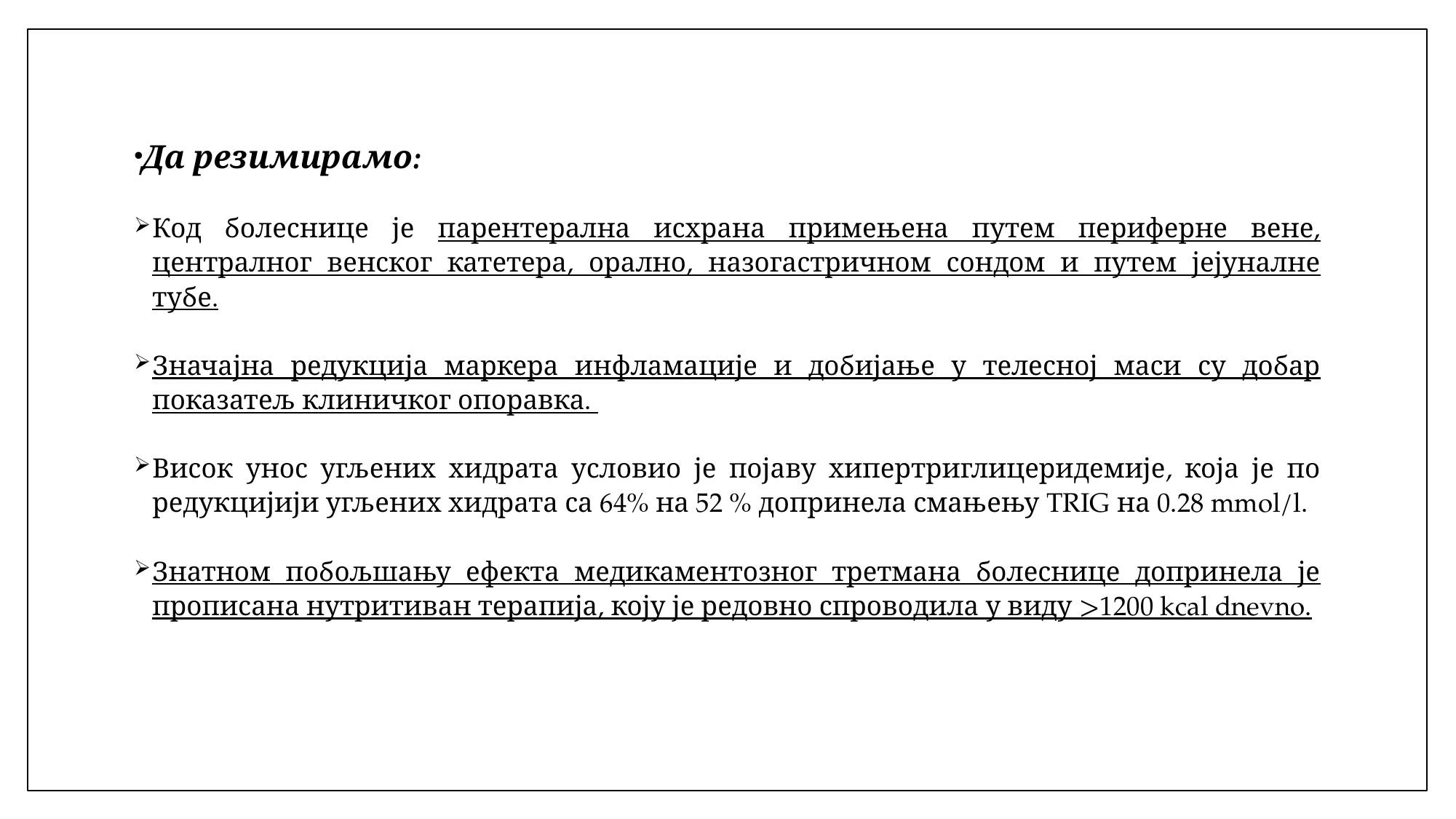

Да резимирамо:

Код болеснице је парентерална исхрана примењена путем периферне вене, централног венског катетера, орално, назогастричном сондом и путем јејуналне тубе.

Значајна редукција маркера инфламације и добијање у телесној маси су добар показатељ клиничког опоравка.

Висок унос угљених хидрата условио је појаву хипертриглицеридемије, која је по редукцијији угљених хидрата са 64% на 52 % допринела смањењу TRIG на 0.28 mmol/l.

Знатном побољшању ефекта медикаментозног третмана болеснице допринела је прописана нутритиван терапија, коју је редовно спроводила у виду >1200 kcal dnevno.